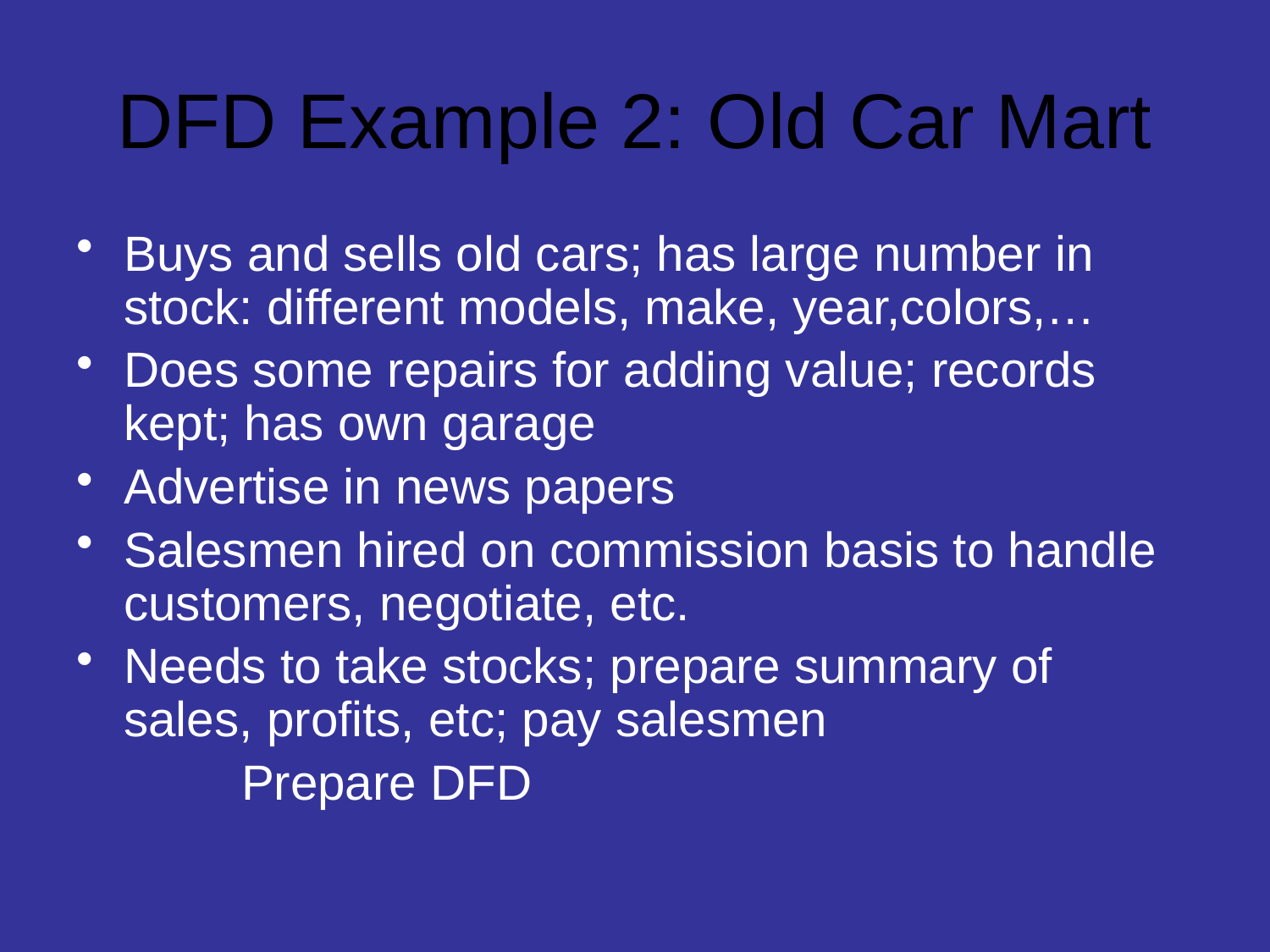

# DFD Example 2: Old Car Mart
Buys and sells old cars; has large number in stock: different models, make, year,colors,…
Does some repairs for adding value; records kept; has own garage
Advertise in news papers
Salesmen hired on commission basis to handle customers, negotiate, etc.
Needs to take stocks; prepare summary of sales, profits, etc; pay salesmen
            Prepare DFD